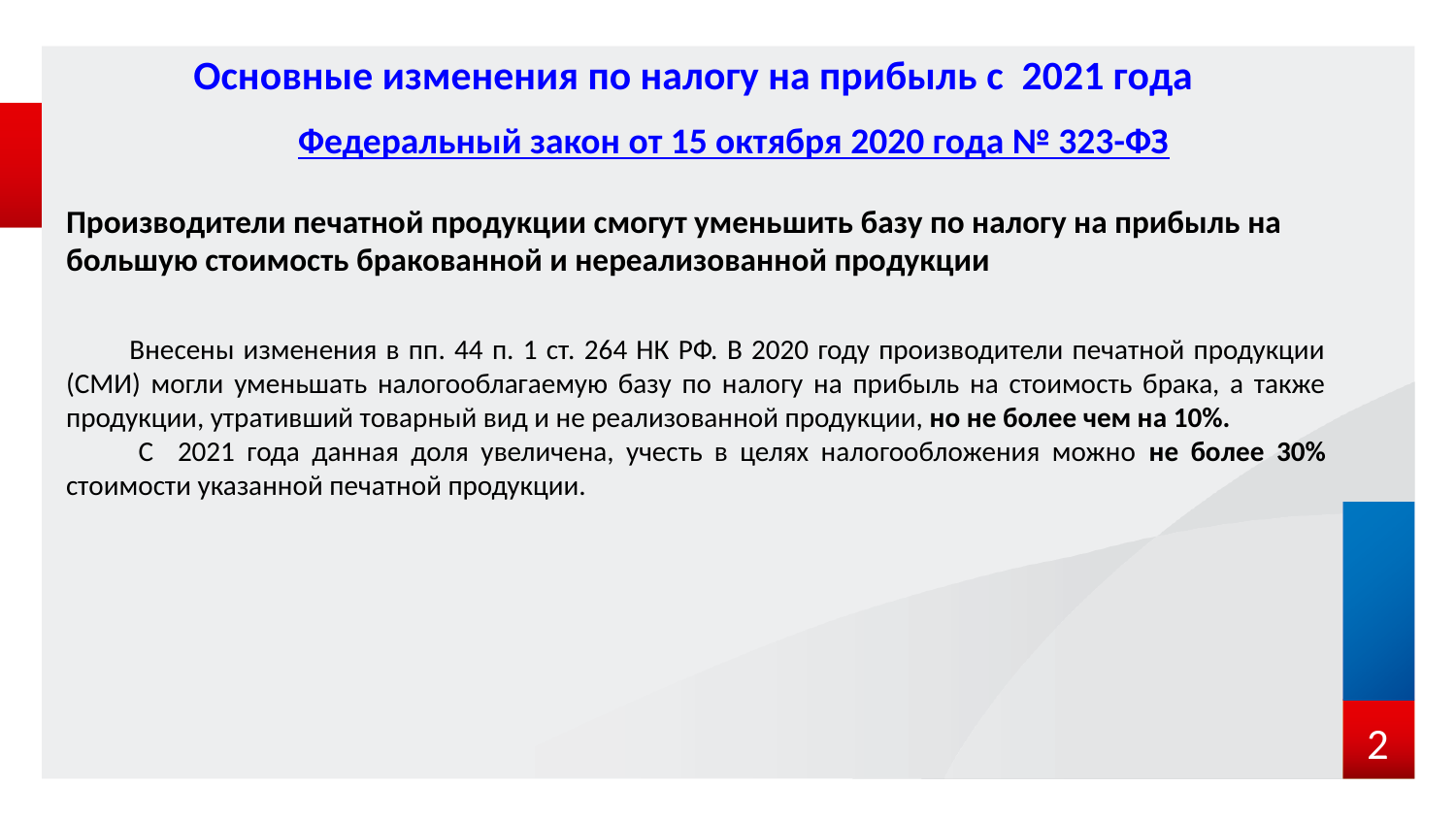

Основные изменения по налогу на прибыль с  2021 года
# Федеральный закон от 15 октября 2020 года № 323-ФЗ
Производители печатной продукции смогут уменьшить базу по налогу на прибыль на большую стоимость бракованной и нереализованной продукции

       Внесены изменения в пп. 44 п. 1 ст. 264 НК РФ. В 2020 году производители печатной продукции (СМИ) могли уменьшать налогооблагаемую базу по налогу на прибыль на стоимость брака, а также продукции, утративший товарный вид и не реализованной продукции, но не более чем на 10%.
      С  2021 года данная доля увеличена, учесть в целях налогообложения можно не более 30% стоимости указанной печатной продукции.
 2